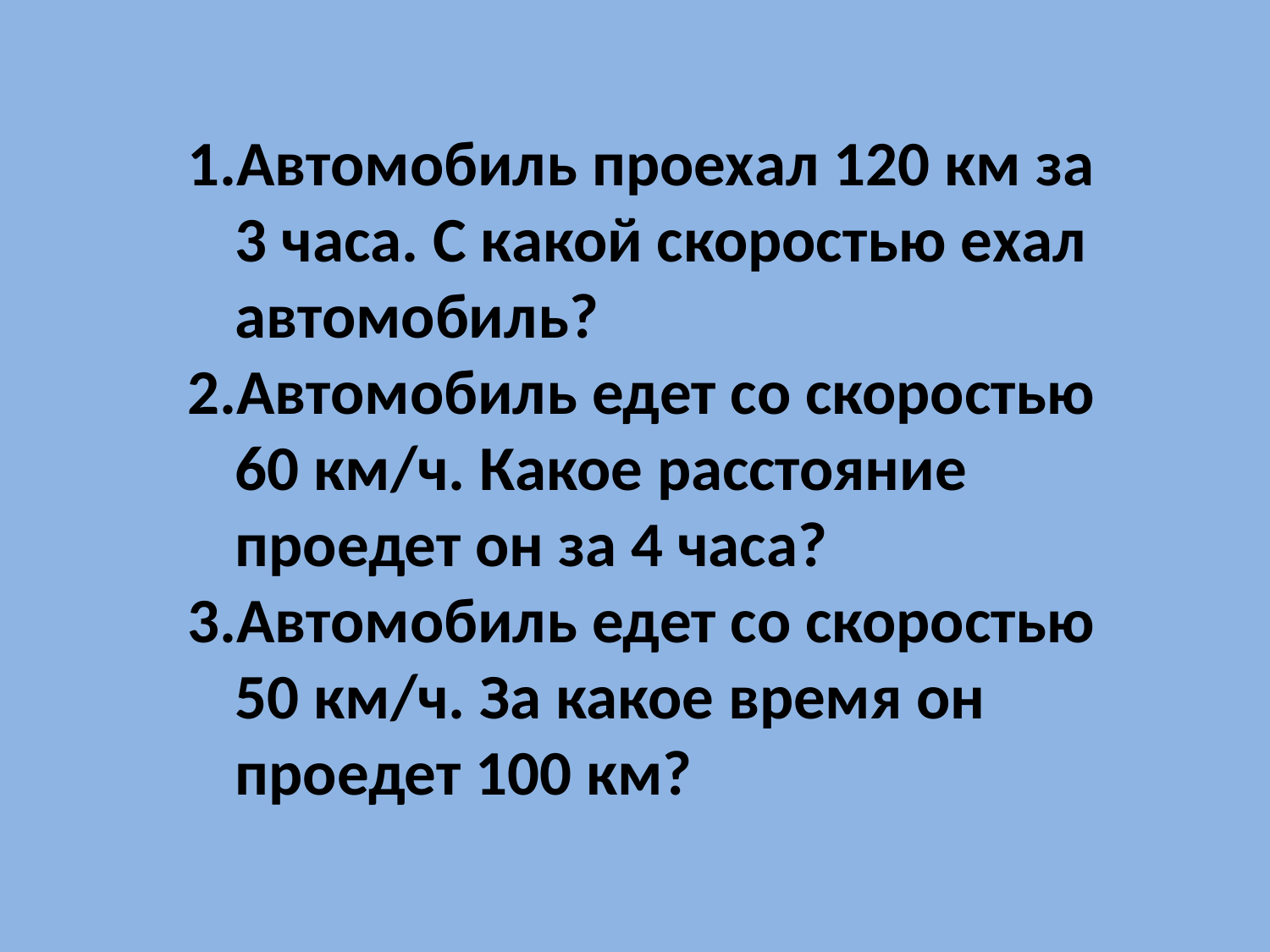

Автомобиль проехал 120 км за 3 часа. С какой скоростью ехал автомобиль?
Автомобиль едет со скоростью 60 км/ч. Какое расстояние проедет он за 4 часа?
Автомобиль едет со скоростью 50 км/ч. За какое время он проедет 100 км?